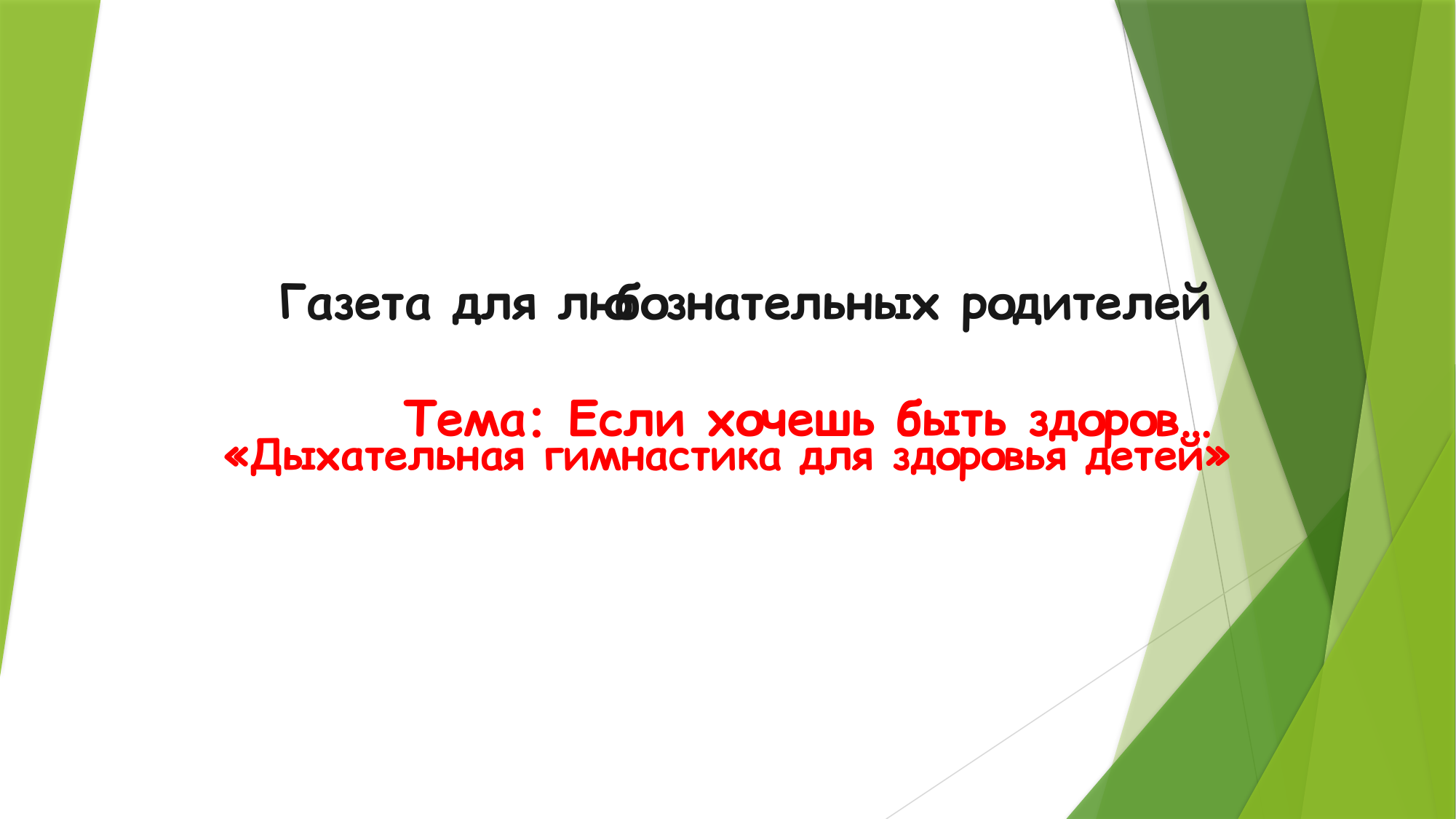

# Газета для любознательных родителей Тема: Если хочешь быть здоров…
«Дыхательная гимнастика для здоровья детей»